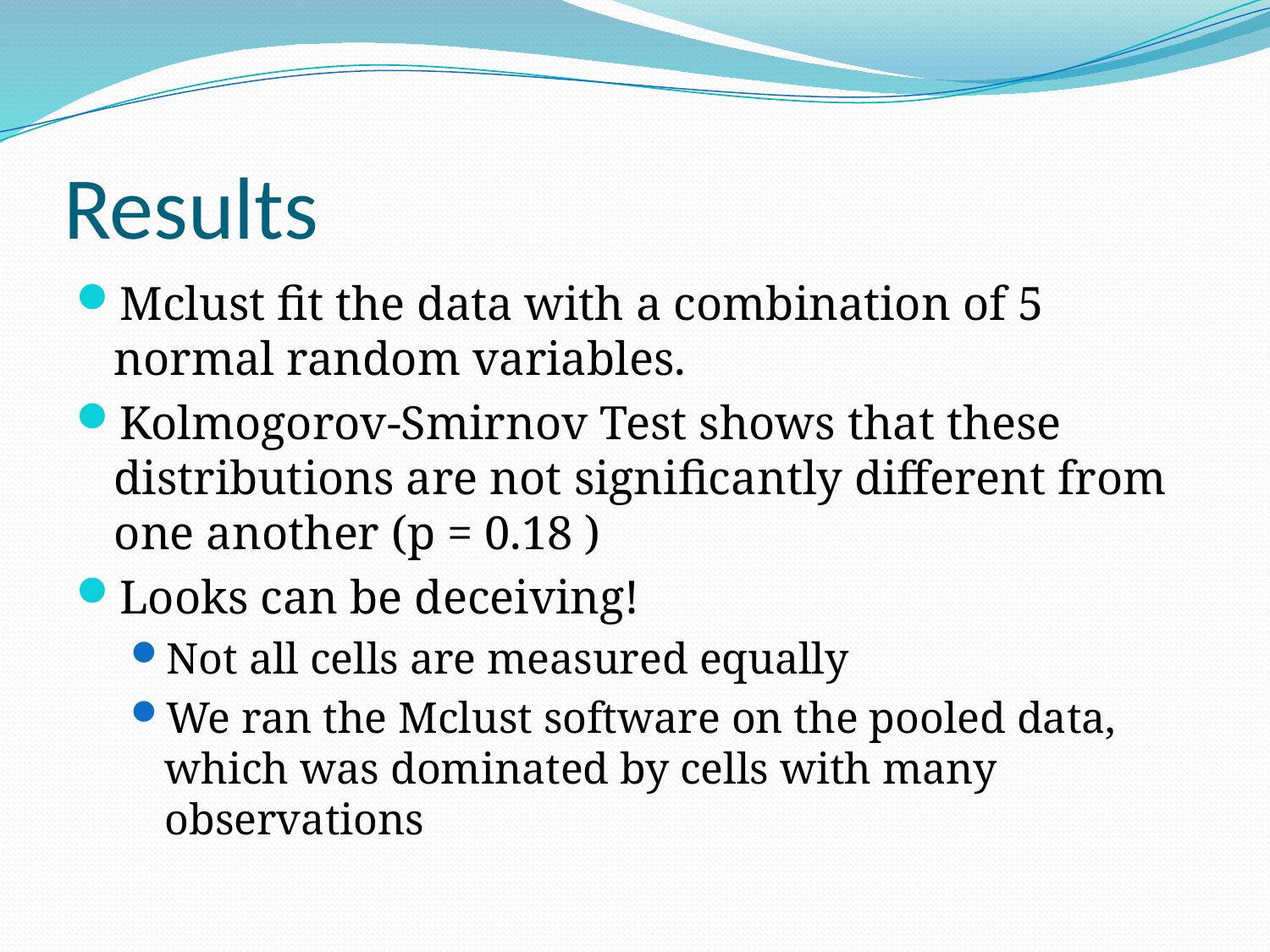

# Results
Mclust fit the data with a combination of 5 normal random variables.
Kolmogorov-Smirnov Test shows that these distributions are not significantly different from one another (p = 0.18 )
Looks can be deceiving!
Not all cells are measured equally
We ran the Mclust software on the pooled data, which was dominated by cells with many observations